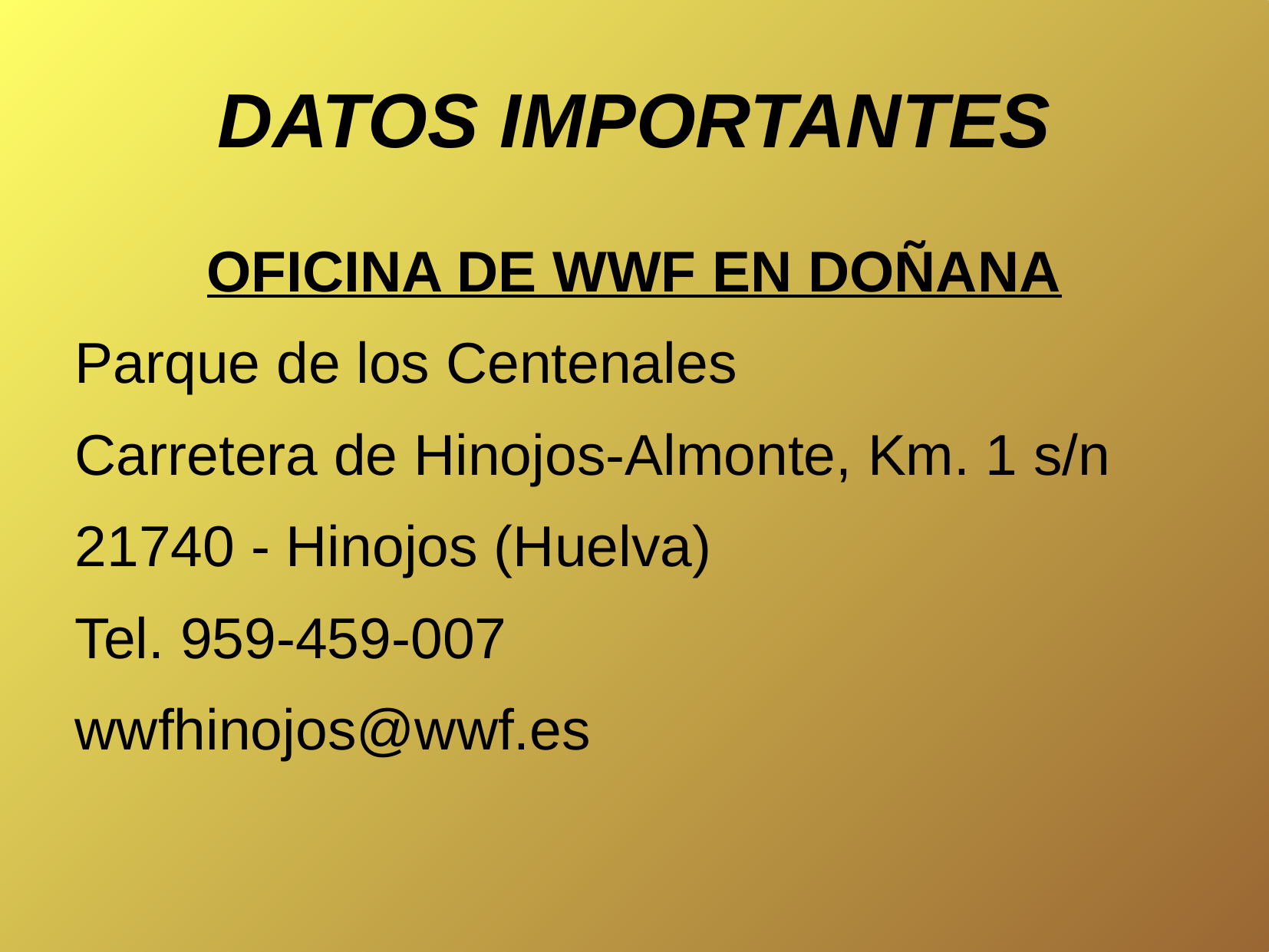

# DATOS IMPORTANTES
OFICINA DE WWF EN DOÑANA
Parque de los Centenales
Carretera de Hinojos-Almonte, Km. 1 s/n
21740 - Hinojos (Huelva)
Tel. 959-459-007
wwfhinojos@wwf.es